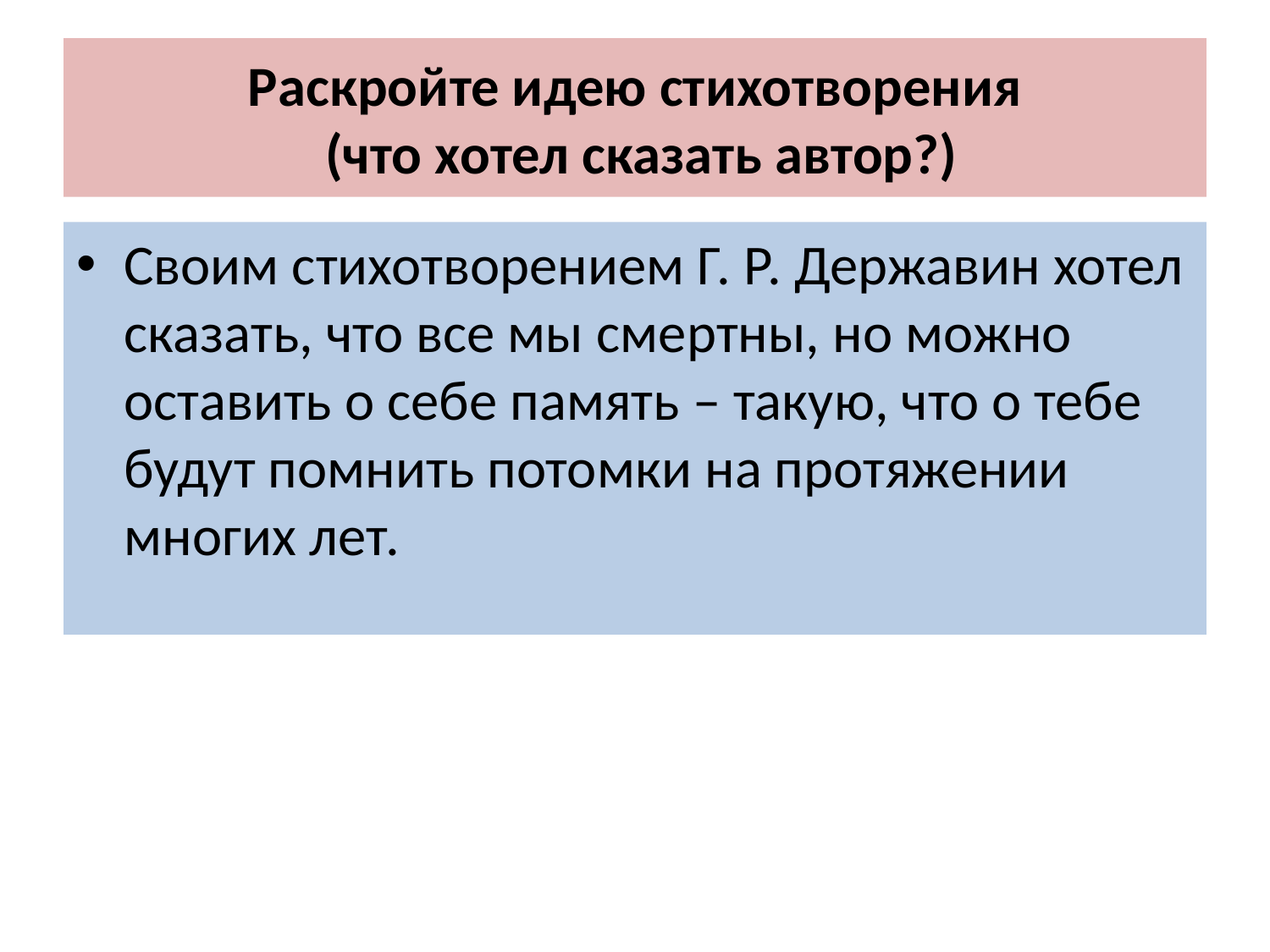

# Раскройте идею стихотворения (что хотел сказать автор?)
Своим стихотворением Г. Р. Державин хотел сказать, что все мы смертны, но можно оставить о себе память – такую, что о тебе будут помнить потомки на протяжении многих лет.